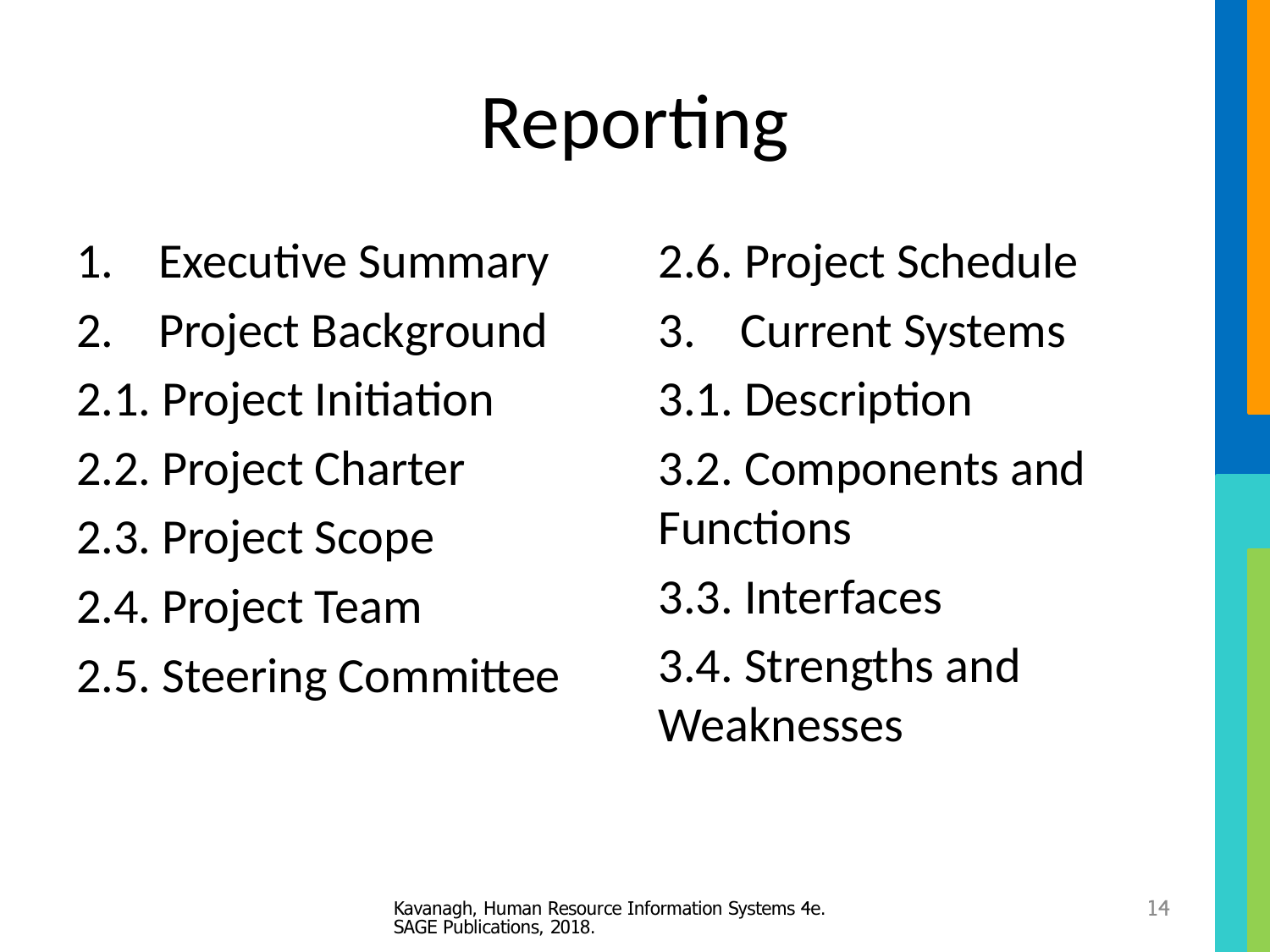

# Reporting
1.    Executive Summary
2.    Project Background
2.1. Project Initiation
2.2. Project Charter
2.3. Project Scope
2.4. Project Team
2.5. Steering Committee

2.6. Project Schedule
3.    Current Systems
3.1. Description
3.2. Components and Functions
3.3. Interfaces
3.4. Strengths and Weaknesses
Kavanagh, Human Resource Information Systems 4e. SAGE Publications, 2018.
14